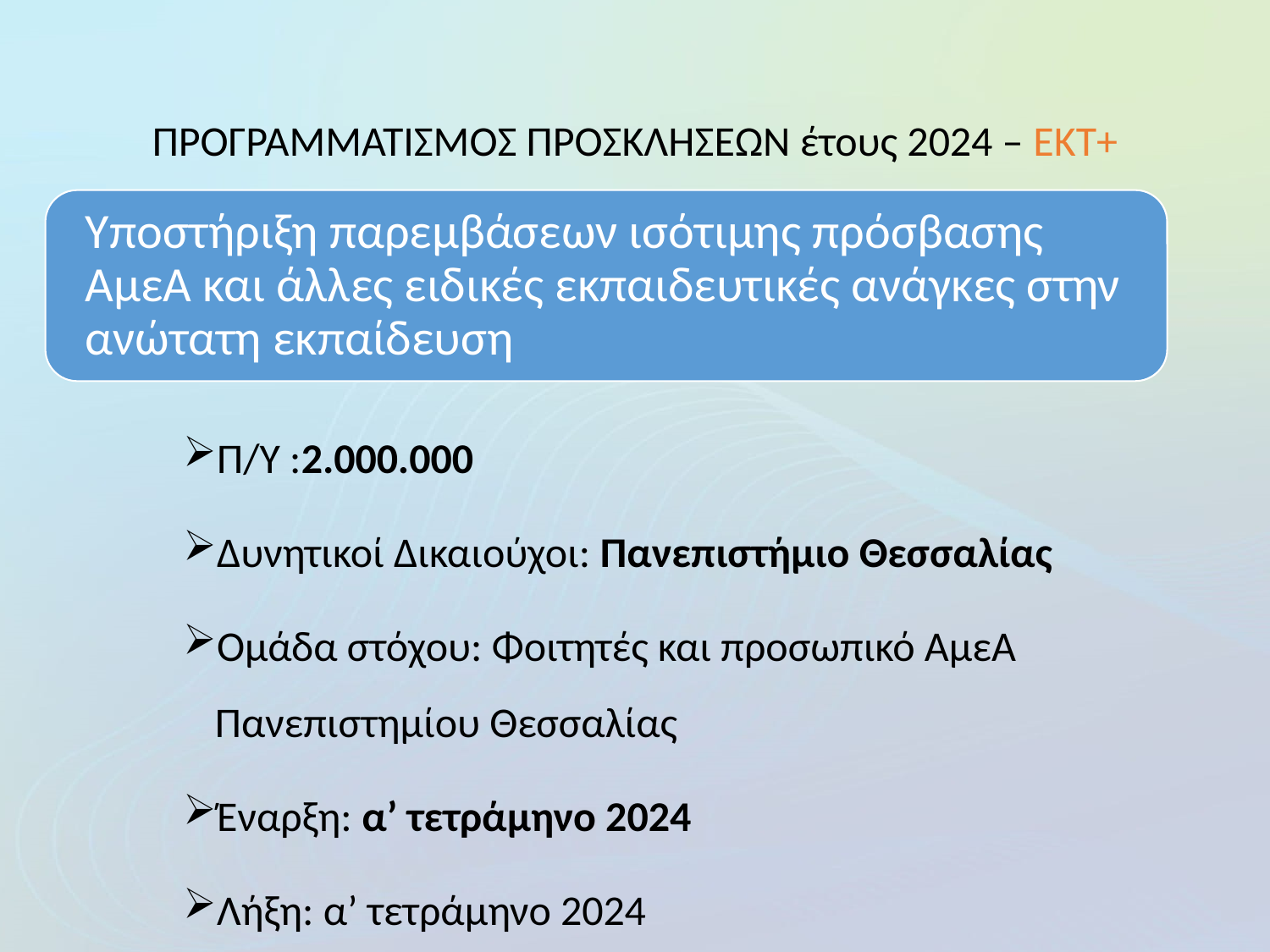

# ΠΡΟΓΡΑΜΜΑΤΙΣΜΟΣ ΠΡΟΣΚΛΗΣΕΩΝ έτους 2024 – ΕΚΤ+

Υποστήριξη παρεμβάσεων ισότιμης πρόσβασης ΑμεΑ και άλλες ειδικές εκπαιδευτικές ανάγκες στην ανώτατη εκπαίδευση
Π/Υ :2.000.000
Δυνητικοί Δικαιούχοι: Πανεπιστήμιο Θεσσαλίας
Ομάδα στόχου: Φοιτητές και προσωπικό ΑμεΑ Πανεπιστημίου Θεσσαλίας
Έναρξη: α’ τετράμηνο 2024
Λήξη: α’ τετράμηνο 2024